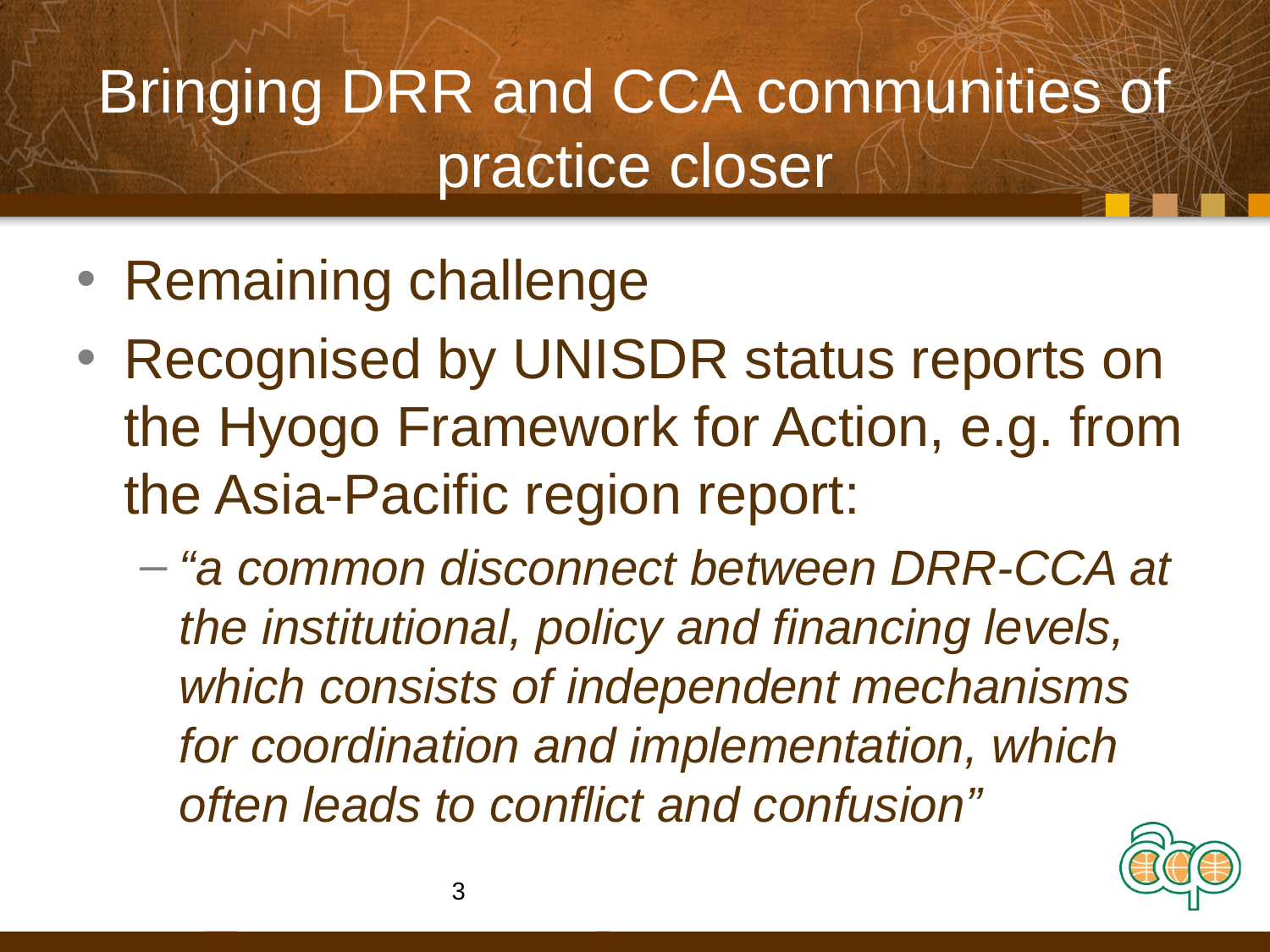

# Bringing DRR and CCA communities of practice closer
Remaining challenge
Recognised by UNISDR status reports on the Hyogo Framework for Action, e.g. from the Asia-Pacific region report:
“a common disconnect between DRR-CCA at the institutional, policy and financing levels, which consists of independent mechanisms for coordination and implementation, which often leads to conflict and confusion”
3